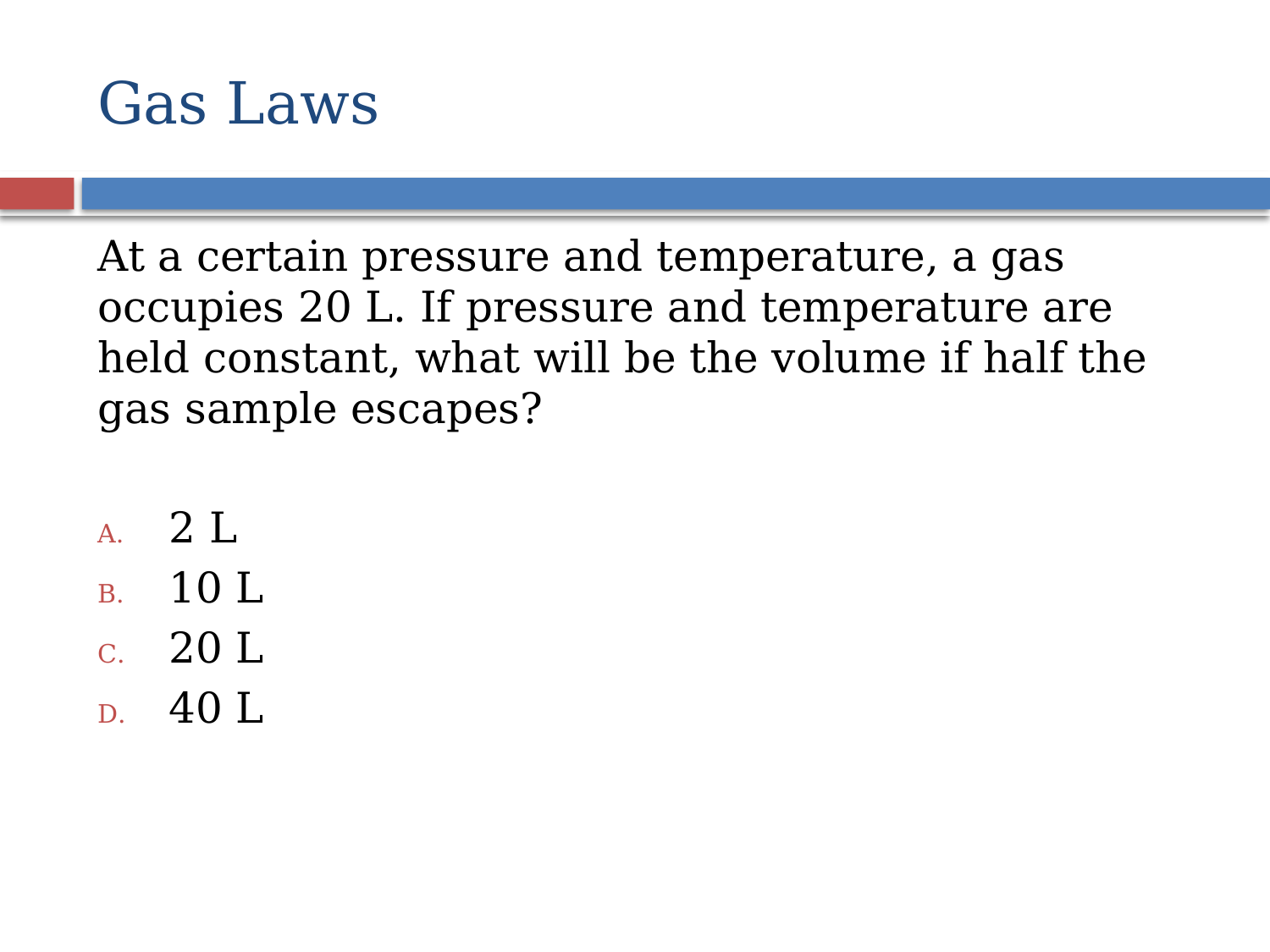

# Gas Laws
At a certain pressure and temperature, a gas occupies 20 L. If pressure and temperature are held constant, what will be the volume if half the gas sample escapes?

2 L
10 L
20 L
40 L